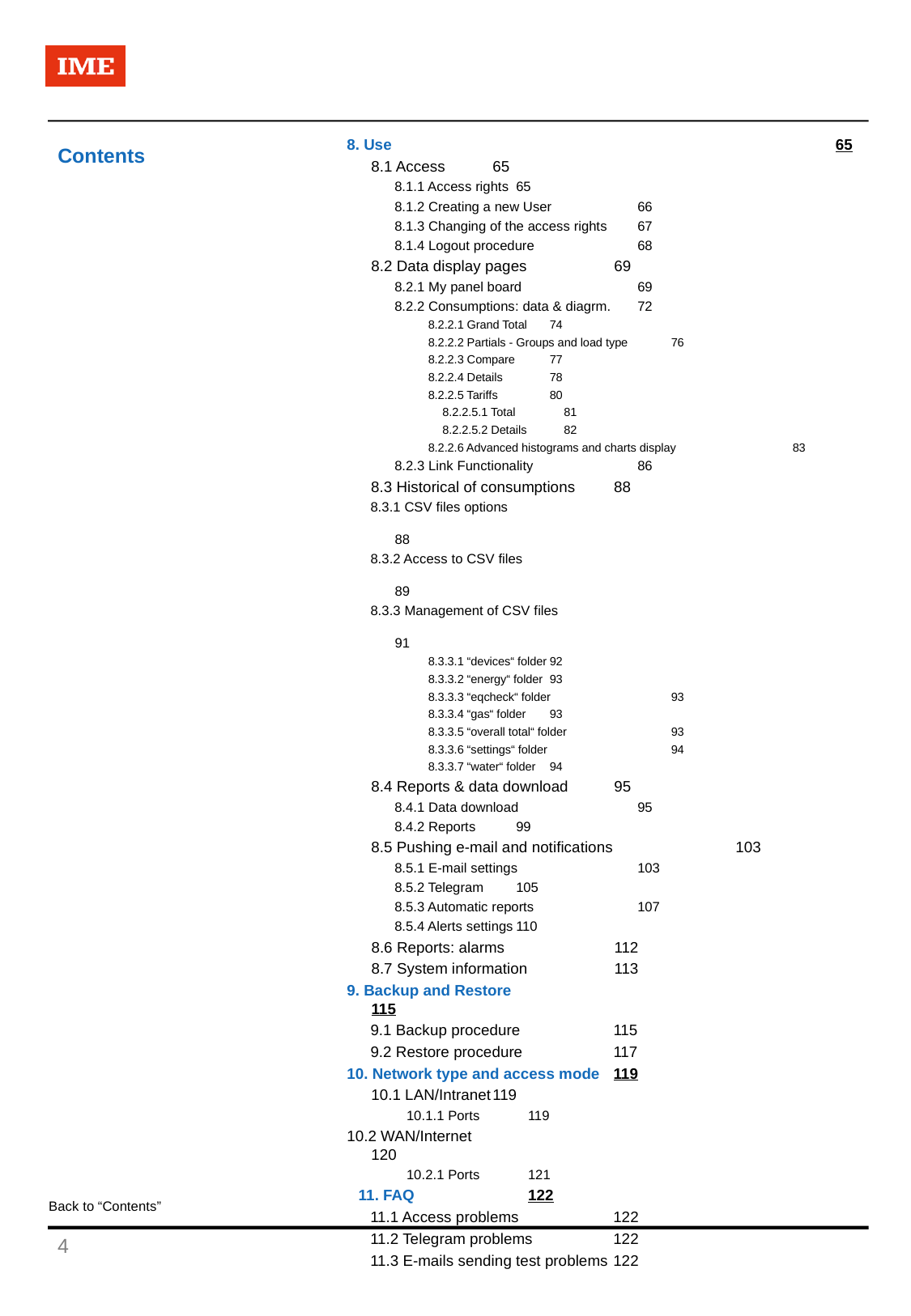

Contents
8. Use	65
	8.1 Access	65
	8.1.1 Access rights	65
	8.1.2 Creating a new User	66
	8.1.3 Changing of the access rights	67
	8.1.4 Logout procedure	68
	8.2 Data display pages	69
	8.2.1 My panel board	69
	8.2.2 Consumptions: data & diagrm.	72
	8.2.2.1 Grand Total	74
	8.2.2.2 Partials - Groups and load type	76
	8.2.2.3 Compare	77
	8.2.2.4 Details	78
	8.2.2.5 Tariffs	80
	8.2.2.5.1 Total	81
	8.2.2.5.2 Details	82
	8.2.2.6 Advanced histograms and charts display	83
	8.2.3 Link Functionality	86
	8.3 Historical of consumptions	88
8.3.1 CSV files options	88
8.3.2 Access to CSV files	89
8.3.3 Management of CSV files	91
	8.3.3.1 “devices“ folder	92
	8.3.3.2 “energy“ folder	93
	8.3.3.3 “eqcheck“ folder	93
	8.3.3.4 “gas“ folder	93
	8.3.3.5 “overall total“ folder 	93
	8.3.3.6 “settings“ folder 	94
	8.3.3.7 “water“ folder	94
	8.4 Reports & data download 	95
	8.4.1 Data download	95
	8.4.2 Reports	99
	8.5 Pushing e-mail and notifications 	103
	8.5.1 E-mail settings	103
	8.5.2 Telegram	105
	8.5.3 Automatic reports	107
	8.5.4 Alerts settings	110
	8.6 Reports: alarms	112
	8.7 System information	113
9. Backup and Restore	115
	9.1 Backup procedure	115
	9.2 Restore procedure	117
10. Network type and access mode 	119
	10.1 LAN/Intranet	119
	10.1.1 Ports	119
10.2 WAN/Internet	120
	10.2.1 Ports	121
11. FAQ 	122
	11.1 Access problems	122
	11.2 Telegram problems	122
	11.3 E-mails sending test problems	122